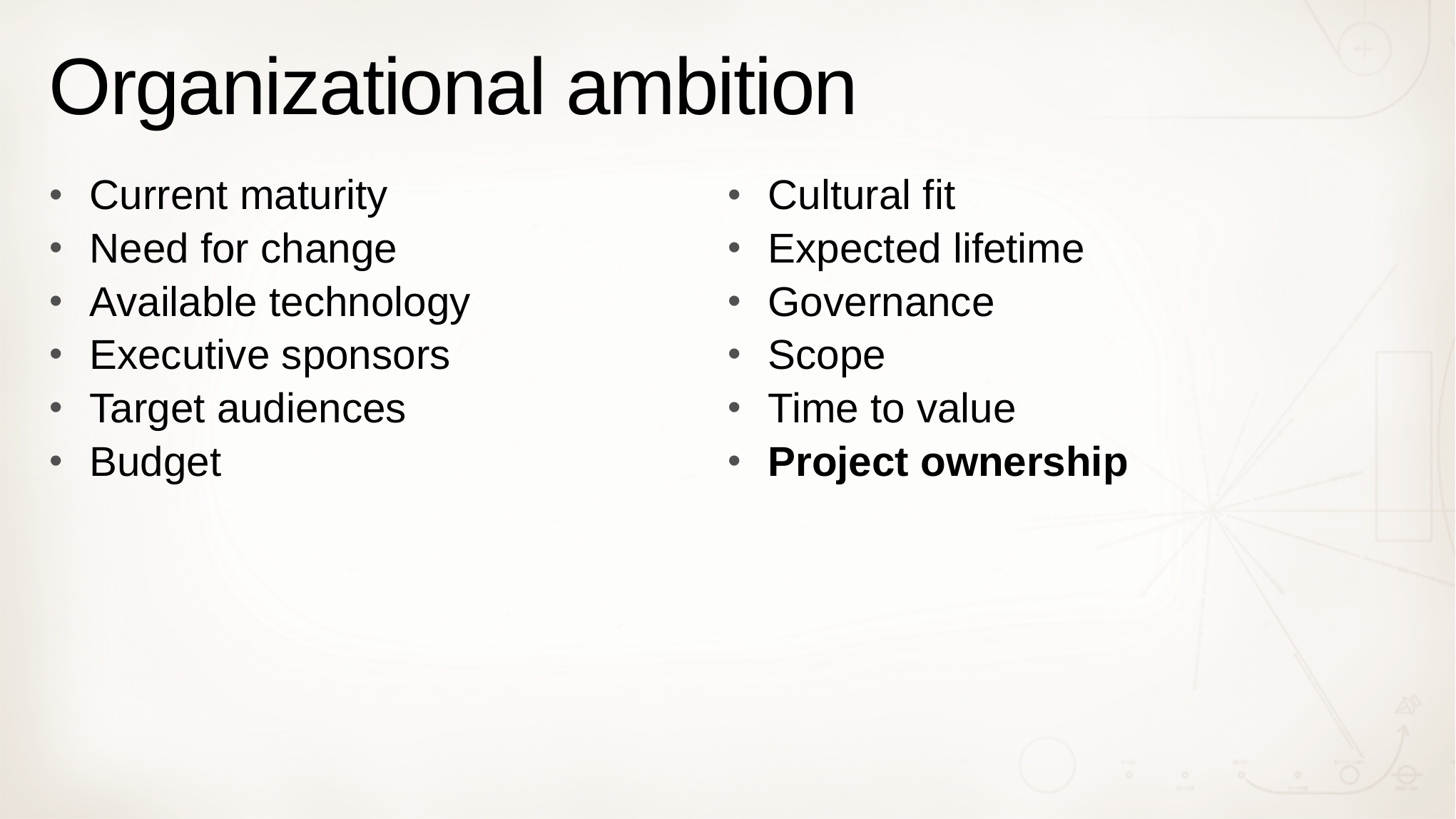

# Organizational ambition
Current maturity
Need for change
Available technology
Executive sponsors
Target audiences
Budget
Cultural fit
Expected lifetime
Governance
Scope
Time to value
Project ownership